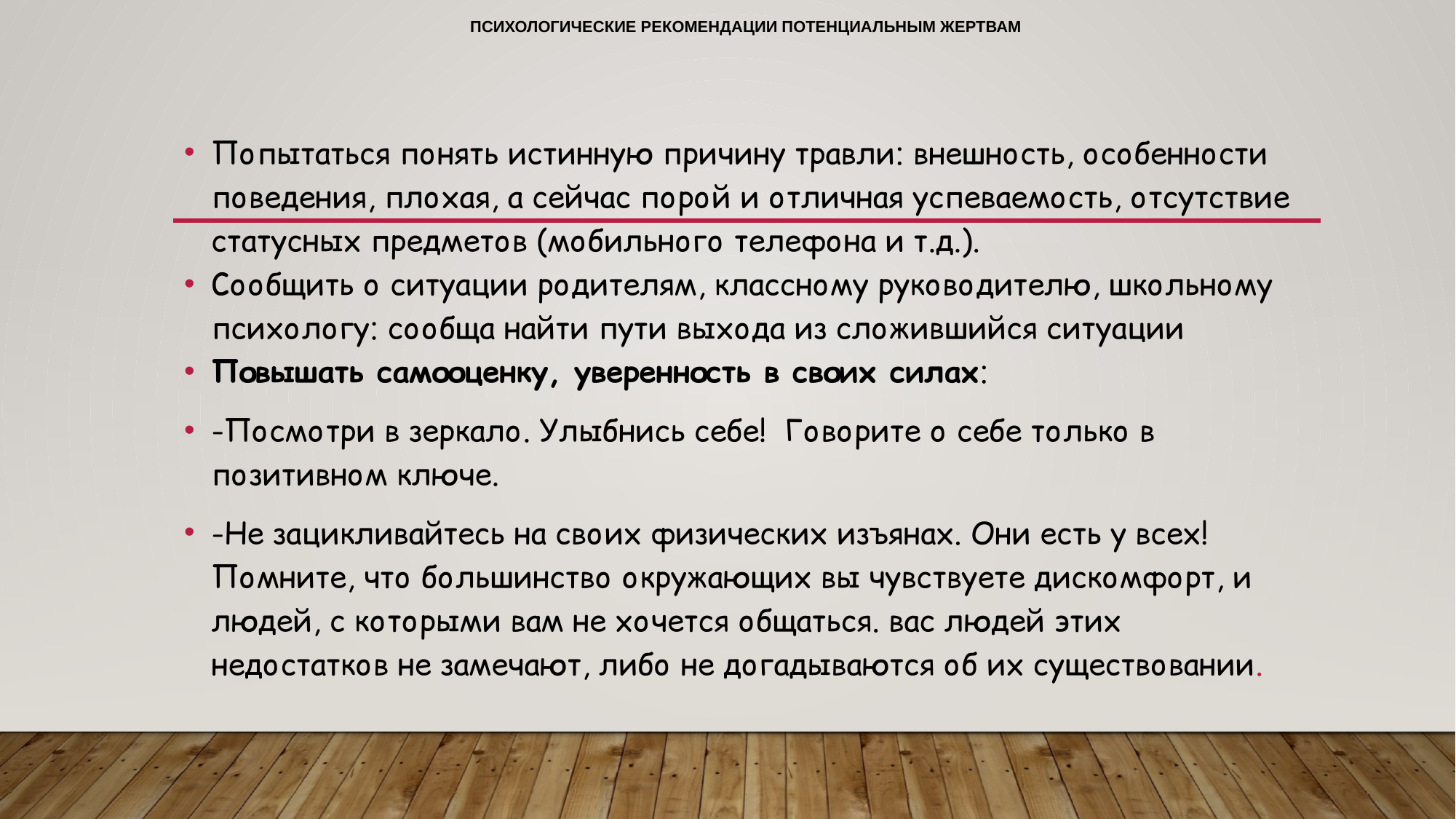

# Психологические рекомендации потенциальным жертвам

Попытаться понять истинную причину травли: внешность, особенности поведения, плохая, а сейчас порой и отличная успеваемость, отсутствие статусных предметов (мобильного телефона и т.д.).
Сообщить о ситуации родителям, классному руководителю, школьному психологу: сообща найти пути выхода из сложившийся ситуации
Повышать самооценку, уверенность в своих силах:
-Посмотри в зеркало. Улыбнись себе!  Говорите о себе только в позитивном ключе.
-Не зацикливайтесь на своих физических изъянах. Они есть у всех! Помните, что большинство окружающих вы чувствуете дискомфорт, и людей, с которыми вам не хочется общаться. вас людей этих недостатков не замечают, либо не догадываются об их существовании.